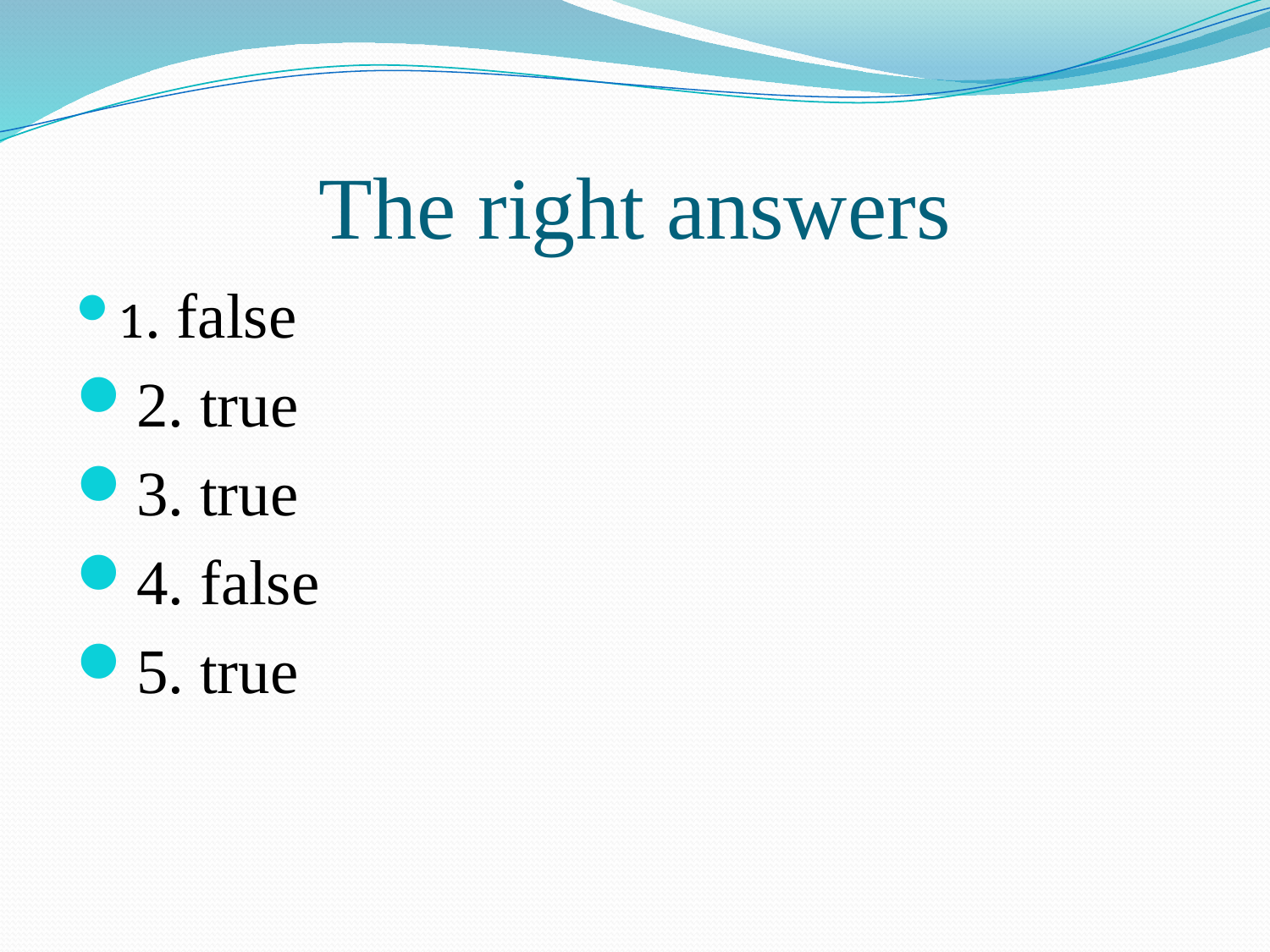

# The right answers
1. false
2. true
3. true
4. false
5. true